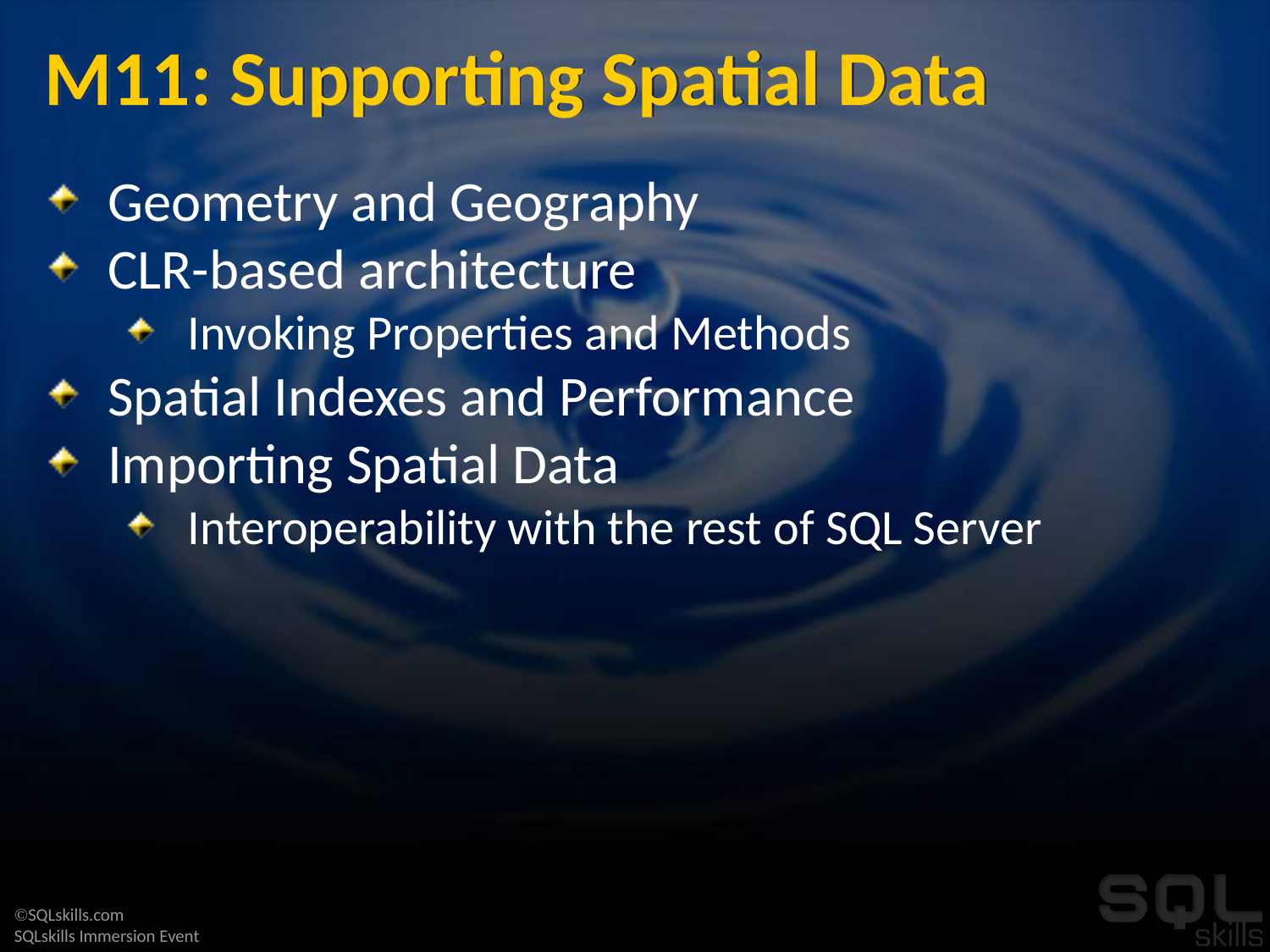

# M11: Supporting Spatial Data
Geometry and Geography
CLR-based architecture
Invoking Properties and Methods
Spatial Indexes and Performance
Importing Spatial Data
Interoperability with the rest of SQL Server